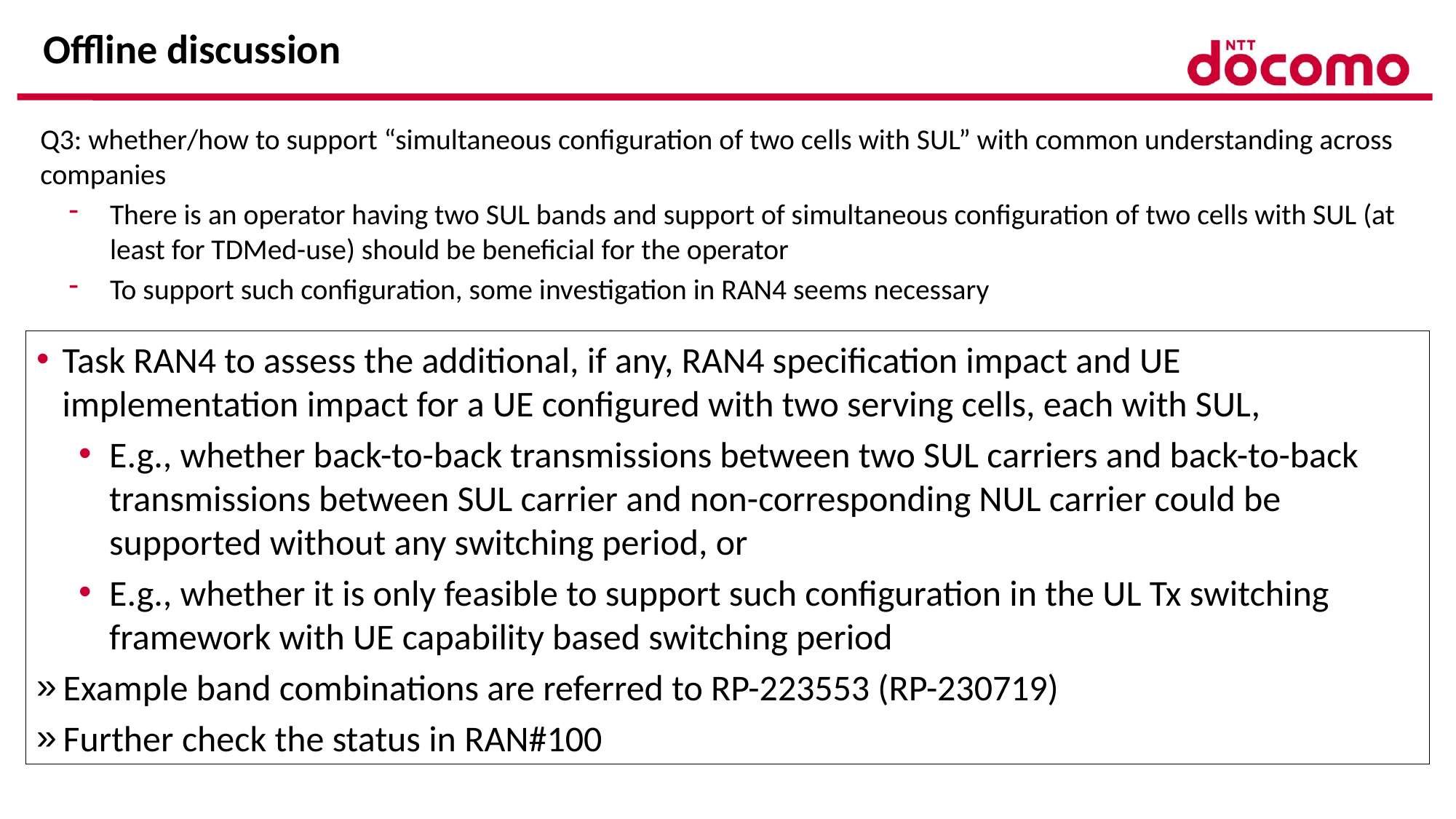

# Offline discussion
Q3: whether/how to support “simultaneous configuration of two cells with SUL” with common understanding across companies
There is an operator having two SUL bands and support of simultaneous configuration of two cells with SUL (at least for TDMed-use) should be beneficial for the operator
To support such configuration, some investigation in RAN4 seems necessary
Task RAN4 to assess the additional, if any, RAN4 specification impact and UE implementation impact for a UE configured with two serving cells, each with SUL,
E.g., whether back-to-back transmissions between two SUL carriers and back-to-back transmissions between SUL carrier and non-corresponding NUL carrier could be supported without any switching period, or
E.g., whether it is only feasible to support such configuration in the UL Tx switching framework with UE capability based switching period
Example band combinations are referred to RP-223553 (RP-230719)
Further check the status in RAN#100